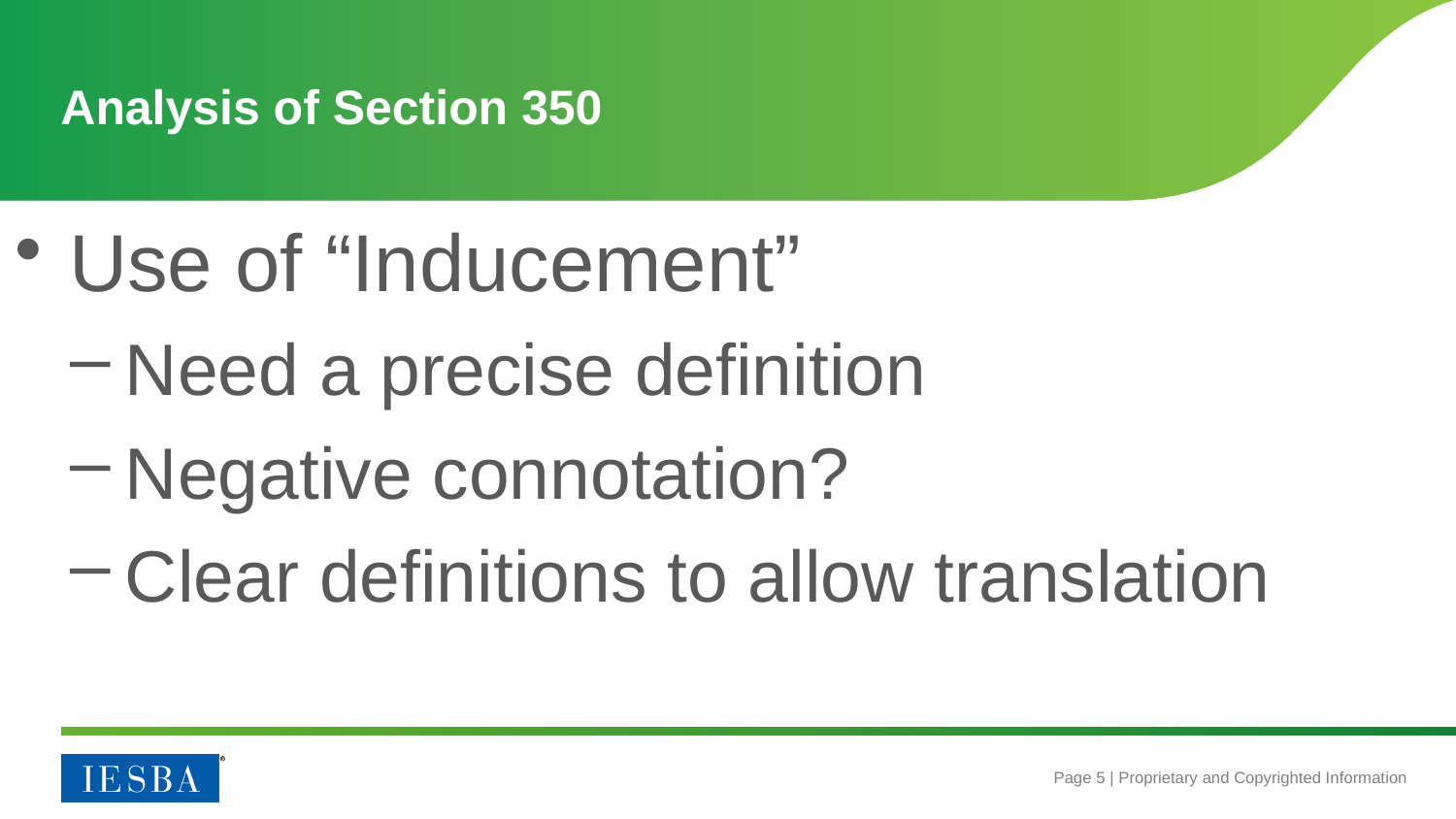

# Analysis of Section 350
Use of “Inducement”
Need a precise definition
Negative connotation?
Clear definitions to allow translation